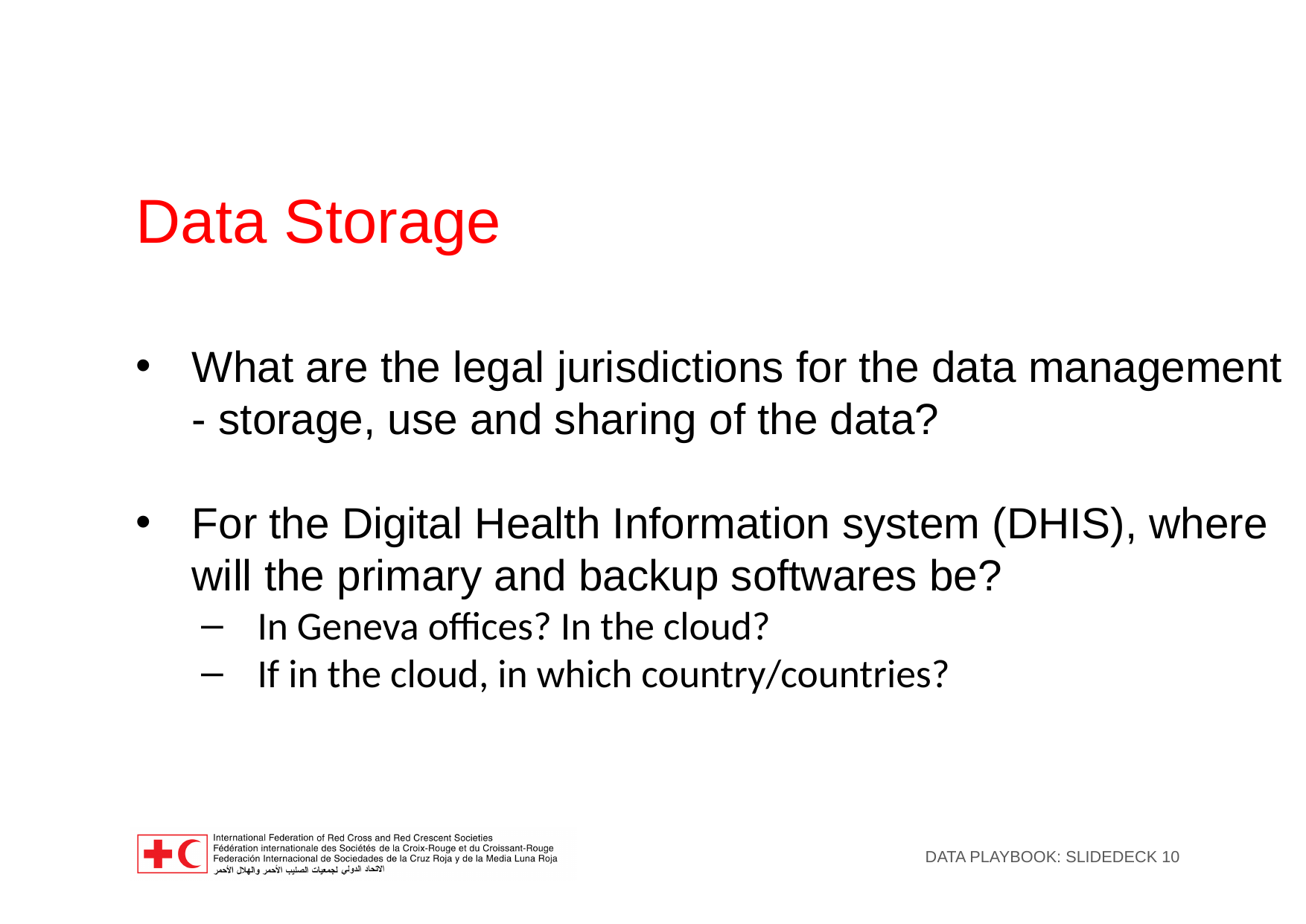

Data Storage
What are the legal jurisdictions for the data management - storage, use and sharing of the data?

For the Digital Health Information system (DHIS), where will the primary and backup softwares be?
In Geneva offices? In the cloud?
If in the cloud, in which country/countries?